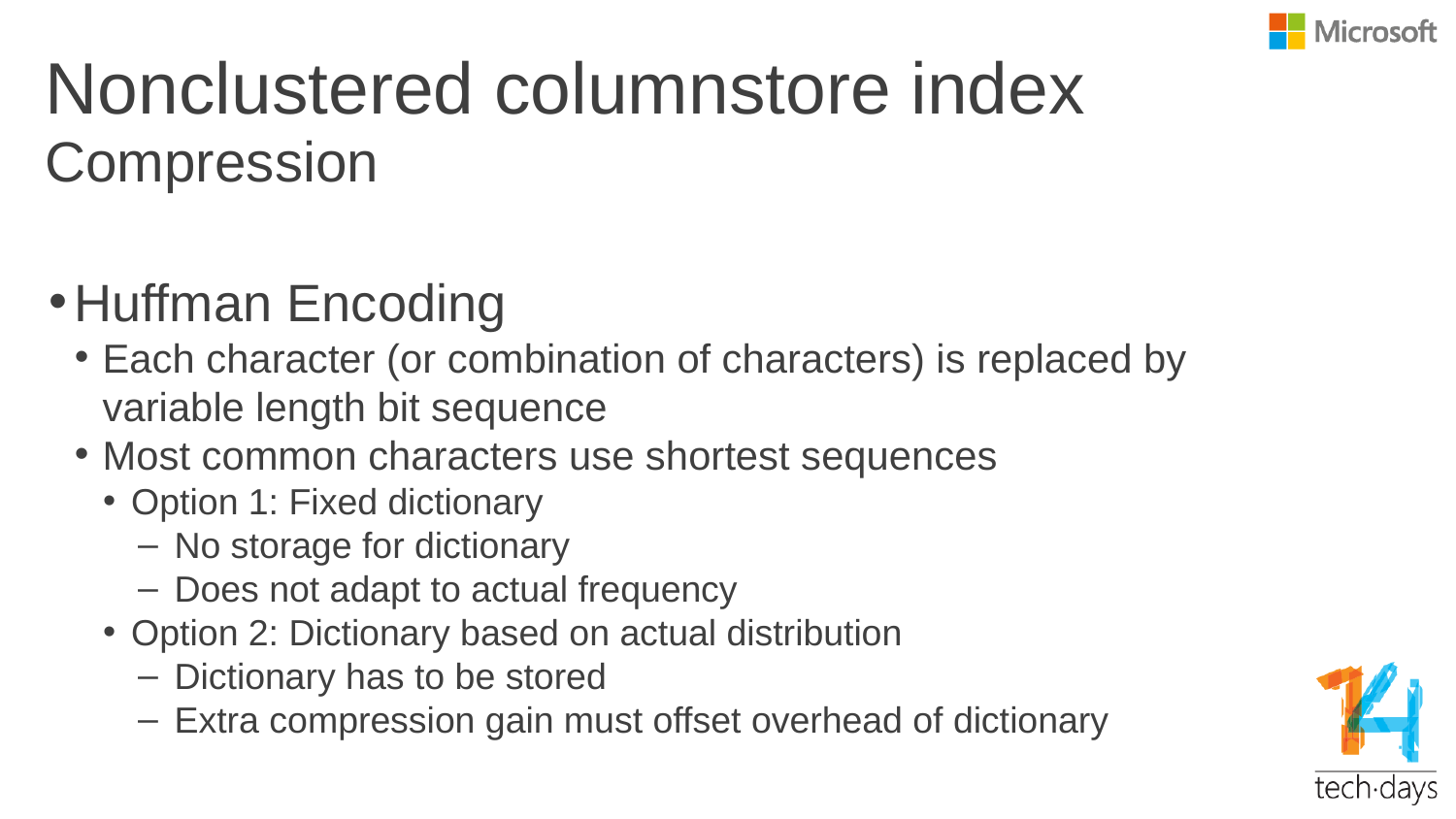

# Nonclustered columnstore index
Compression
Huffman Encoding
Each character (or combination of characters) is replaced by variable length bit sequence
Most common characters use shortest sequences
Option 1: Fixed dictionary
No storage for dictionary
Does not adapt to actual frequency
Option 2: Dictionary based on actual distribution
Dictionary has to be stored
Extra compression gain must offset overhead of dictionary